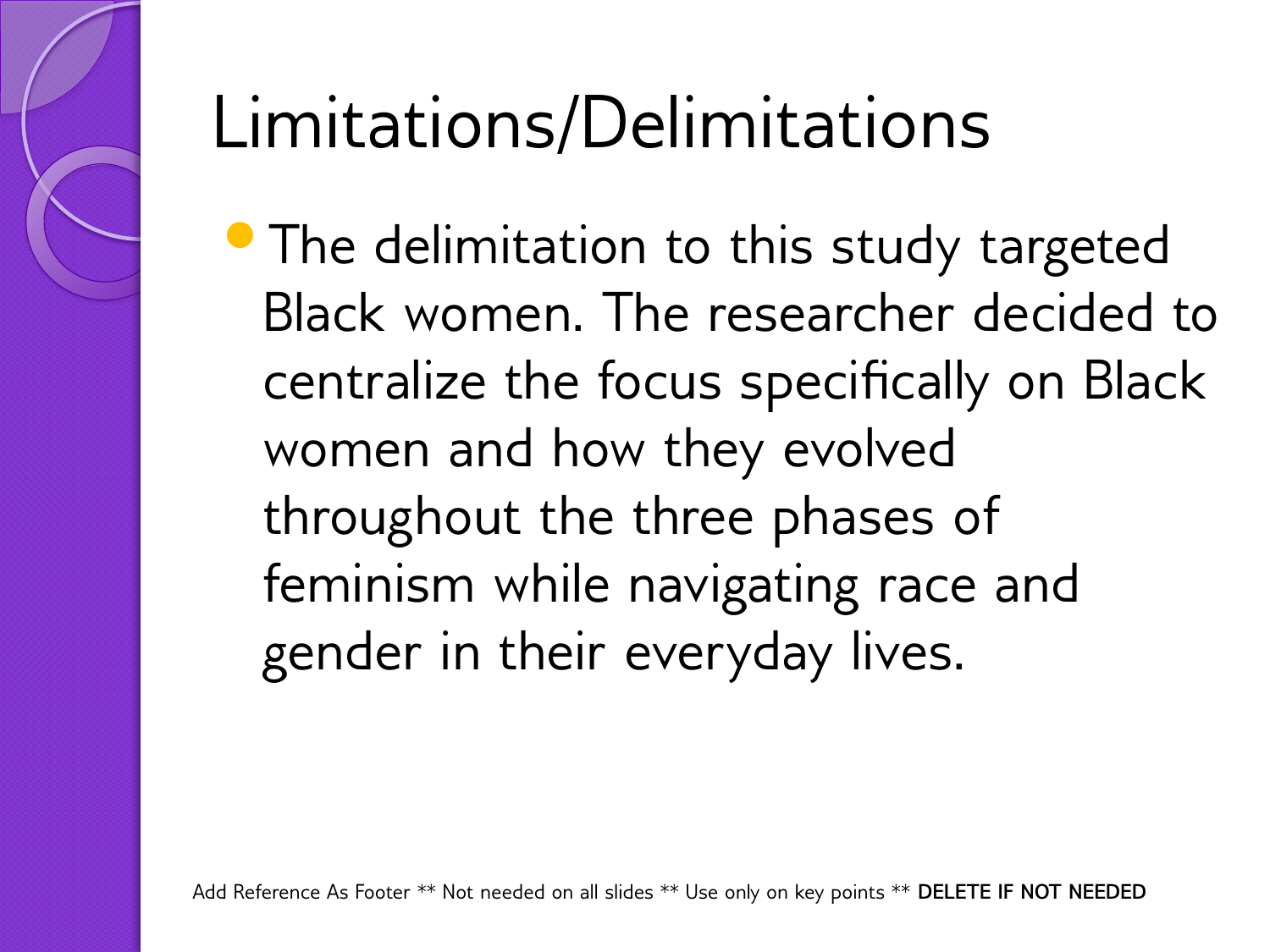

# Limitations/Delimitations
The delimitation to this study targeted Black women. The researcher decided to centralize the focus specifically on Black women and how they evolved throughout the three phases of feminism while navigating race and gender in their everyday lives.

Add Reference As Footer ** Not needed on all slides ** Use only on key points ** DELETE IF NOT NEEDED